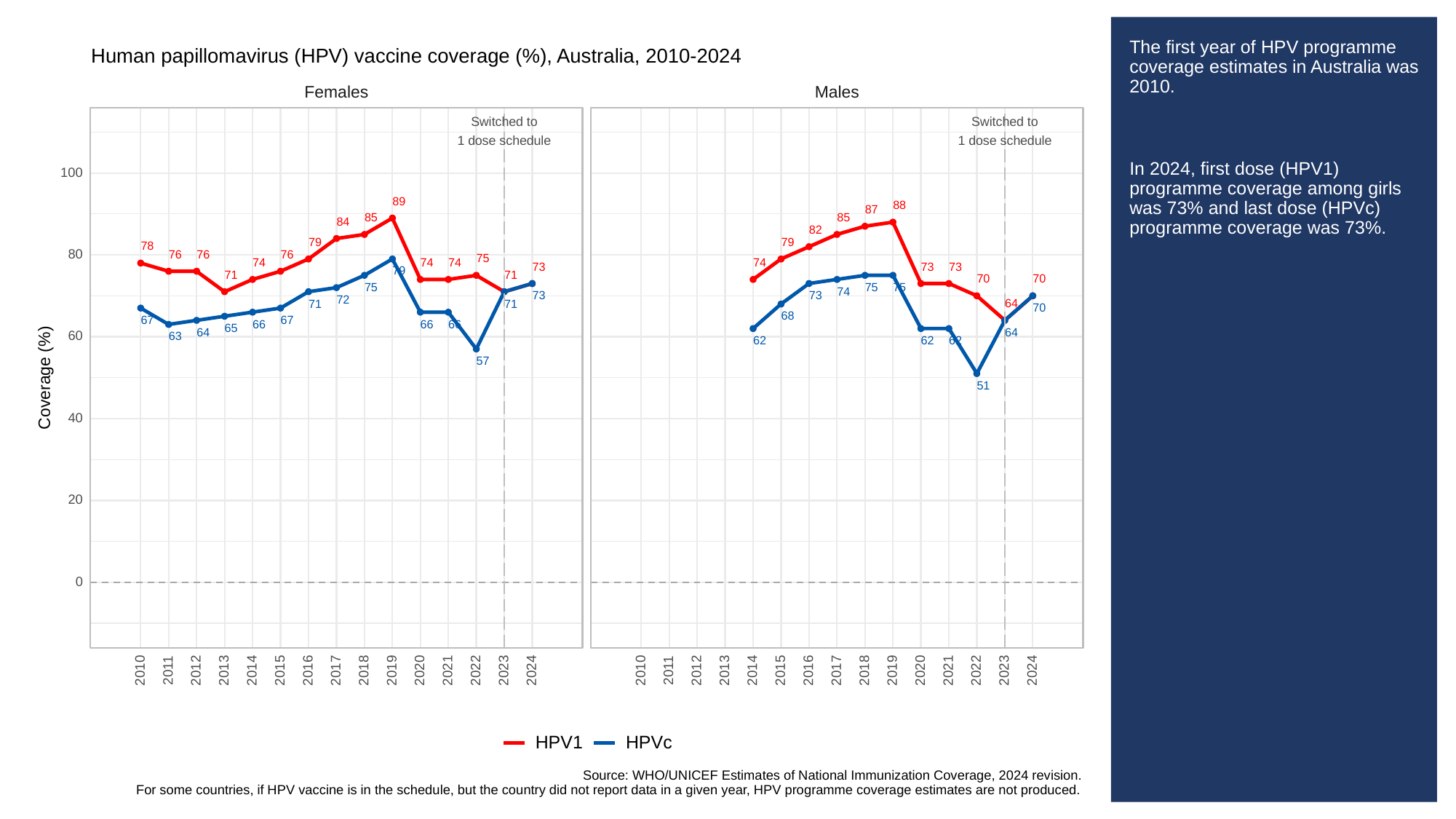

# The first year of HPV programme coverage estimates in Australia was 2010.

In 2024, first dose (HPV1) programme coverage among girls was 73% and last dose (HPVc) programme coverage was 73%.

Human papillomavirus (HPV) vaccine coverage (%), Australia, 2010-2024
Females
Males

Switched to
Switched to

1 dose schedule
1 dose schedule
100

89
88
87
85
85

84

82

79
79
78

80
76
76
76

75

74
74
74
74

73
73
73
79

71
71

70
70

75
75
75

74

73
73

72
64
71
71

70

68

67
67

66
66
66

65

64
64
60
63

62
62
62

57
Coverage (%)

51
40

20

0

2013
2023
2013
2023
2010
2011
2012
2014
2015
2016
2017
2018
2019
2020
2021
2022
2024
2010
2011
2012
2014
2015
2016
2017
2018
2019
2020
2021
2022
2024
HPVc
HPV1

Source: WHO/UNICEF Estimates of National Immunization Coverage, 2024 revision.
For some countries, if HPV vaccine is in the schedule, but the country did not report data in a given year, HPV programme coverage estimates are not produced.